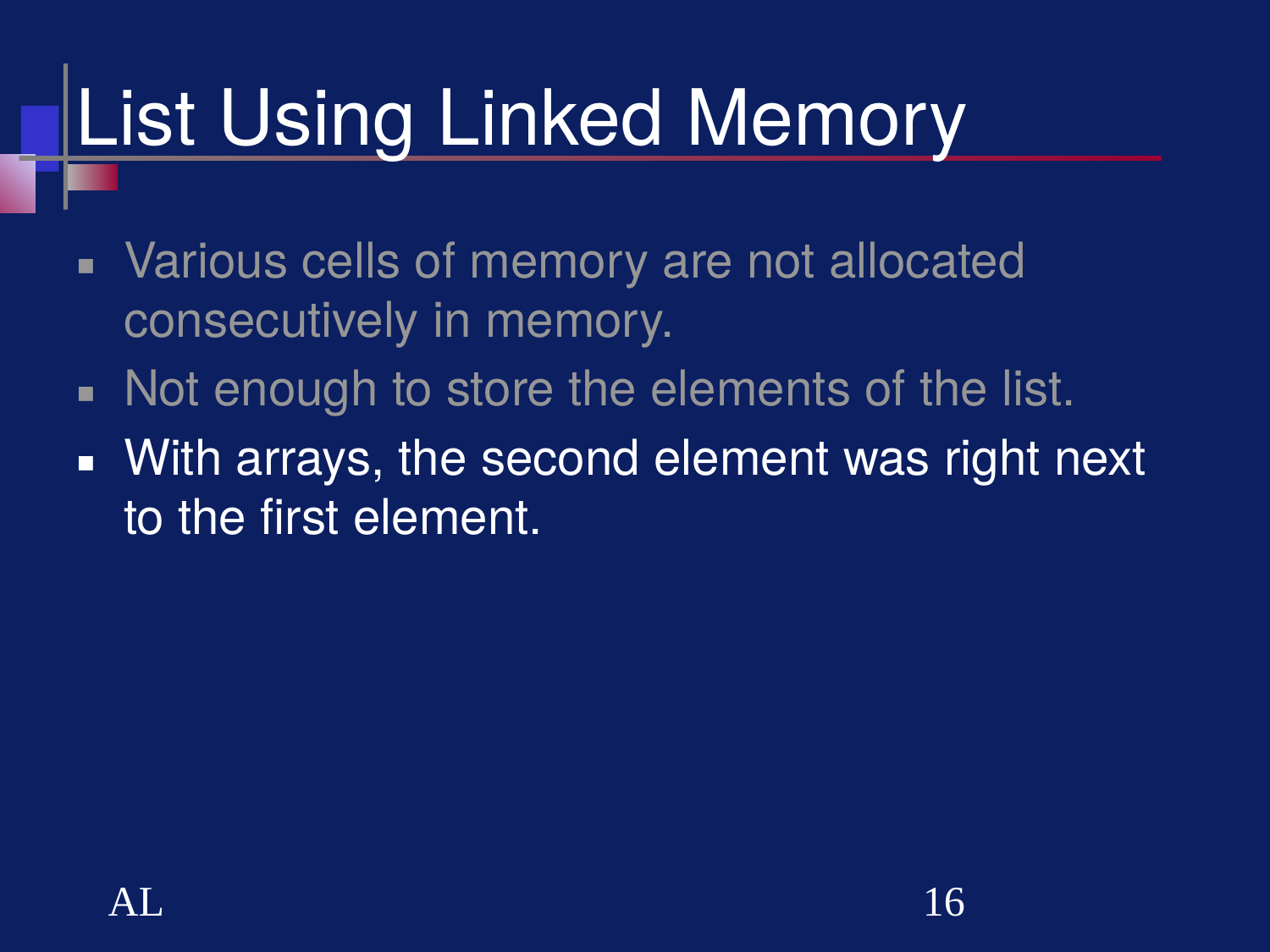

# List Using Linked Memory
Various cells of memory are not allocated consecutively in memory.
Not enough to store the elements of the list.
With arrays, the second element was right next to the first element.
AL
16